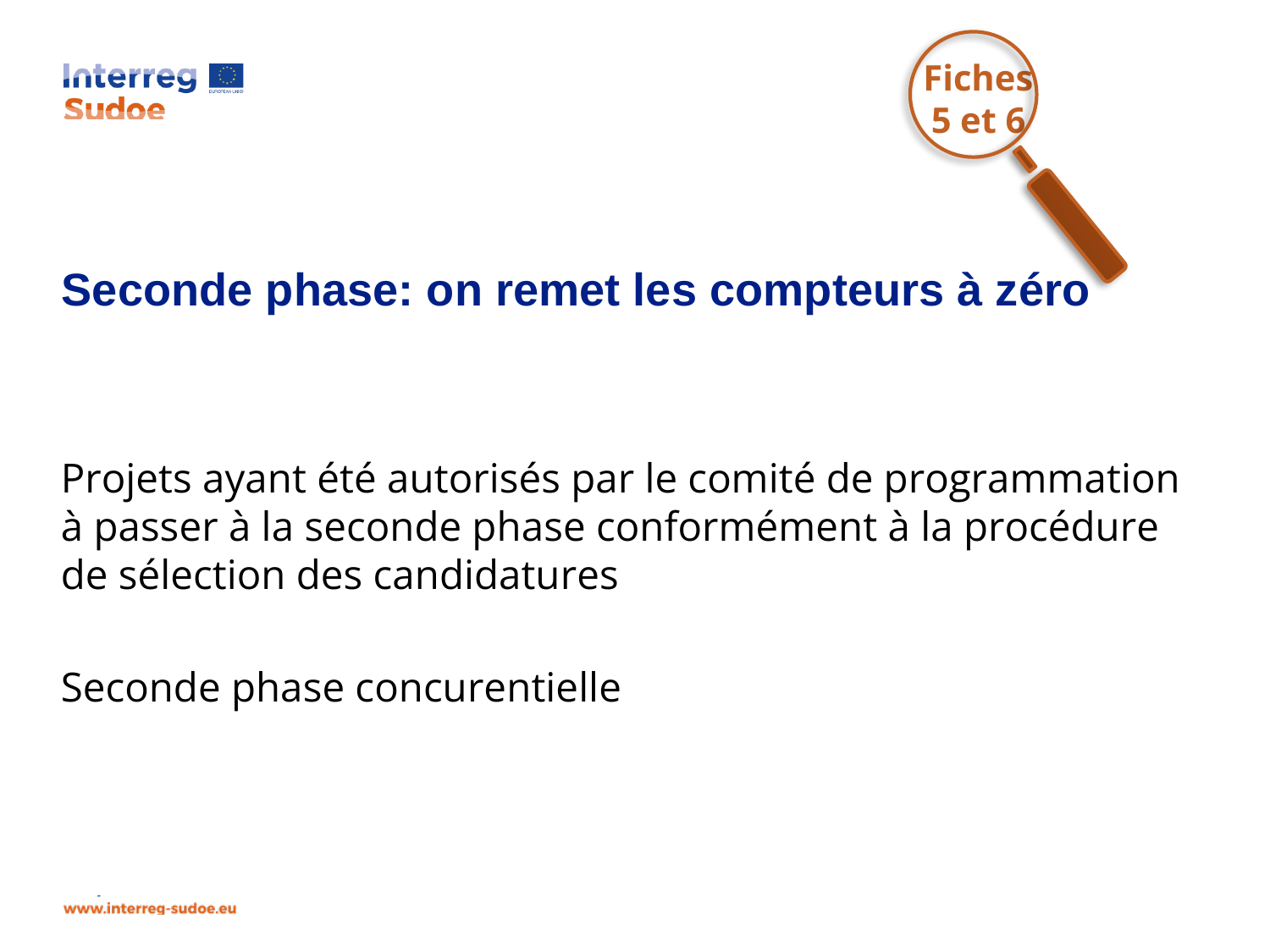

Projets ayant été autorisés par le comité de programmation à passer à la seconde phase conformément à la procédure de sélection des candidatures

Seconde phase concurentielle

Fiches
5 et 6
# Seconde phase: on remet les compteurs à zéro